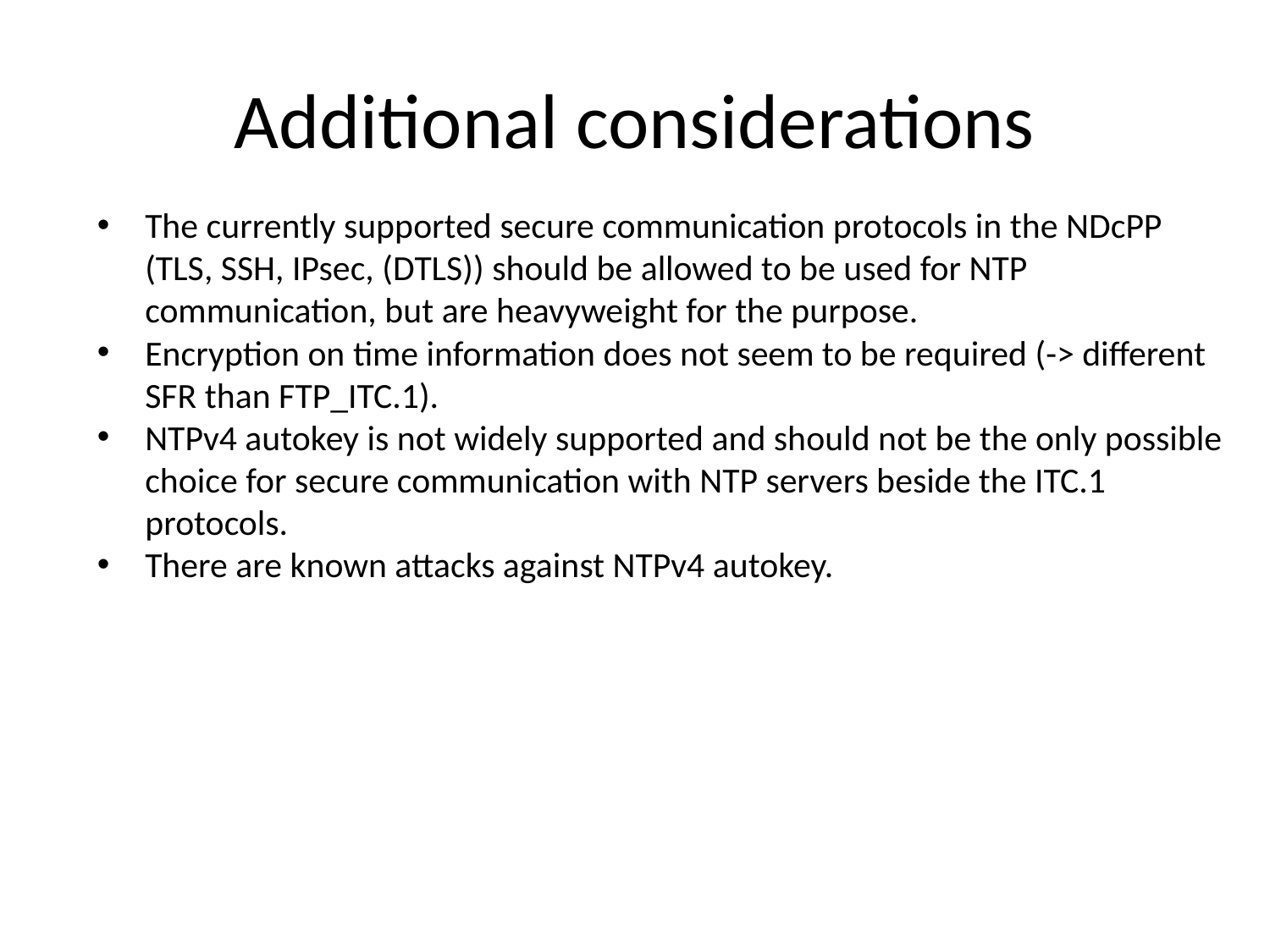

# Additional considerations
The currently supported secure communication protocols in the NDcPP (TLS, SSH, IPsec, (DTLS)) should be allowed to be used for NTP communication, but are heavyweight for the purpose.
Encryption on time information does not seem to be required (-> different SFR than FTP_ITC.1).
NTPv4 autokey is not widely supported and should not be the only possible choice for secure communication with NTP servers beside the ITC.1 protocols.
There are known attacks against NTPv4 autokey.